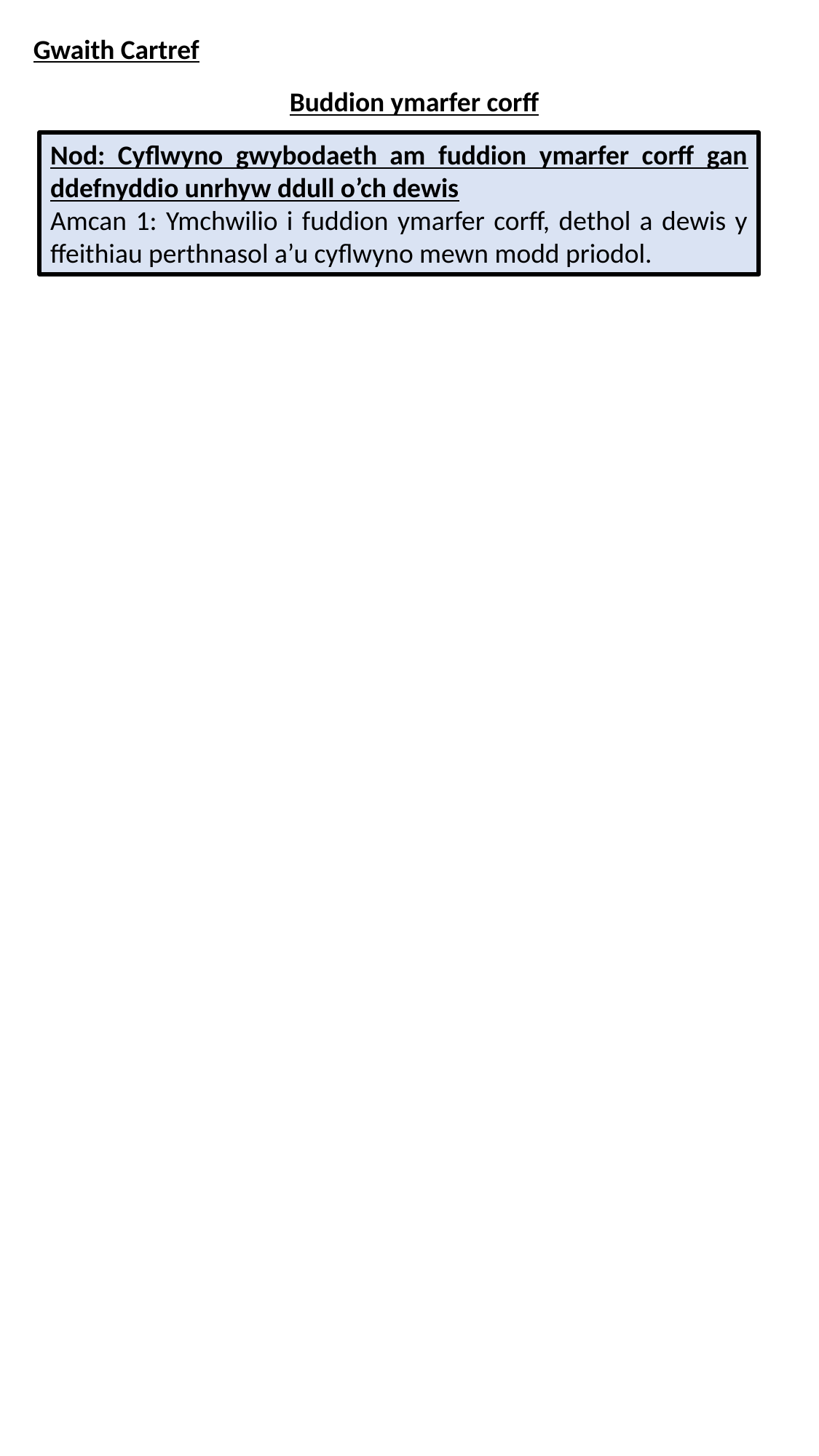

Gwaith Cartref
Buddion ymarfer corff
Nod: Cyflwyno gwybodaeth am fuddion ymarfer corff gan ddefnyddio unrhyw ddull o’ch dewis
Amcan 1: Ymchwilio i fuddion ymarfer corff, dethol a dewis y ffeithiau perthnasol a’u cyflwyno mewn modd priodol.